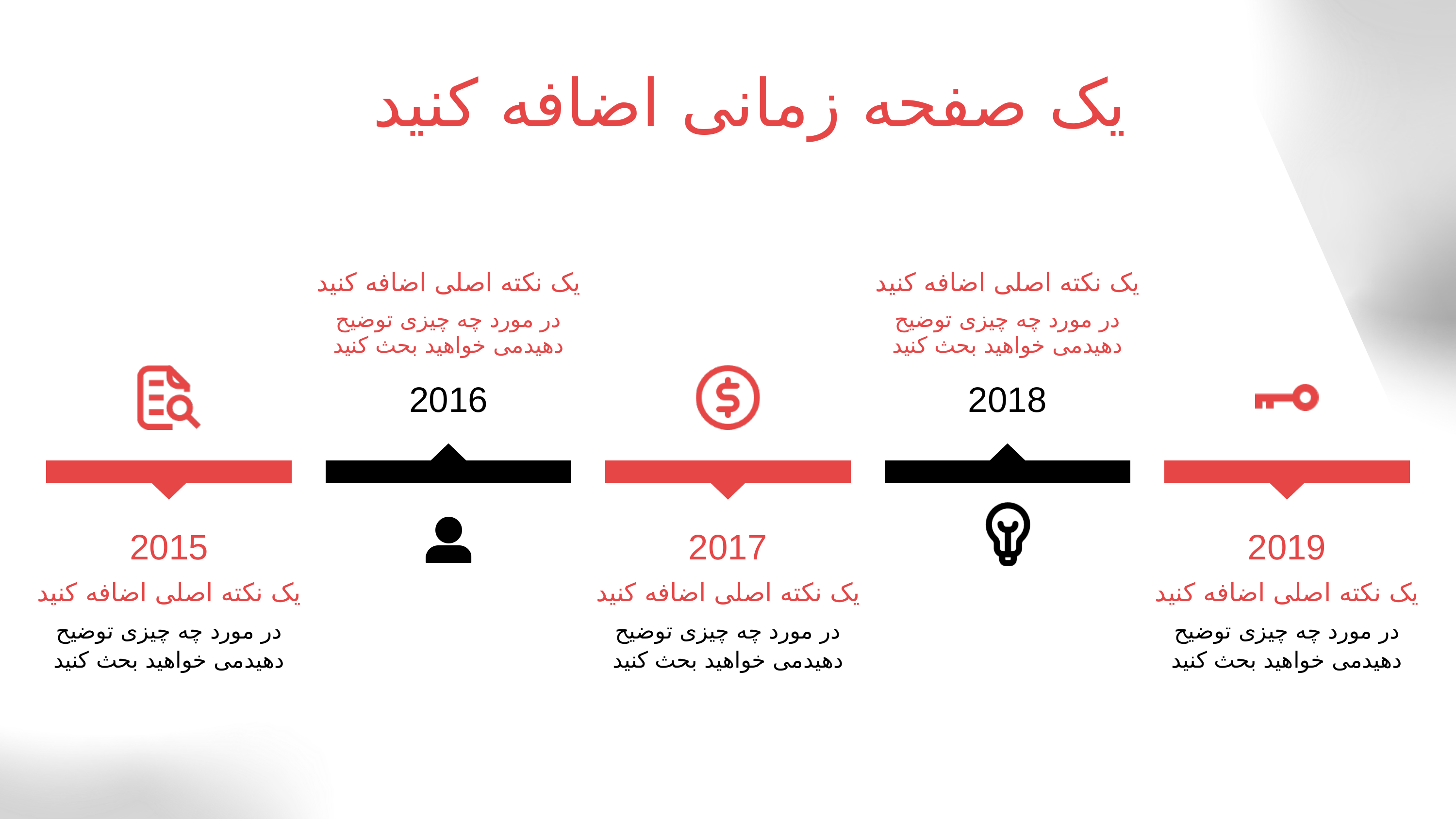

یک صفحه زمانی اضافه کنید
یک نکته اصلی اضافه کنید
در مورد چه چیزی توضیح دهیدمی خواهید بحث کنید
2016
یک نکته اصلی اضافه کنید
در مورد چه چیزی توضیح دهیدمی خواهید بحث کنید
2018

2015
یک نکته اصلی اضافه کنید
در مورد چه چیزی توضیح دهیدمی خواهید بحث کنید
2017
یک نکته اصلی اضافه کنید
در مورد چه چیزی توضیح دهیدمی خواهید بحث کنید
2019
یک نکته اصلی اضافه کنید
در مورد چه چیزی توضیح دهیدمی خواهید بحث کنید